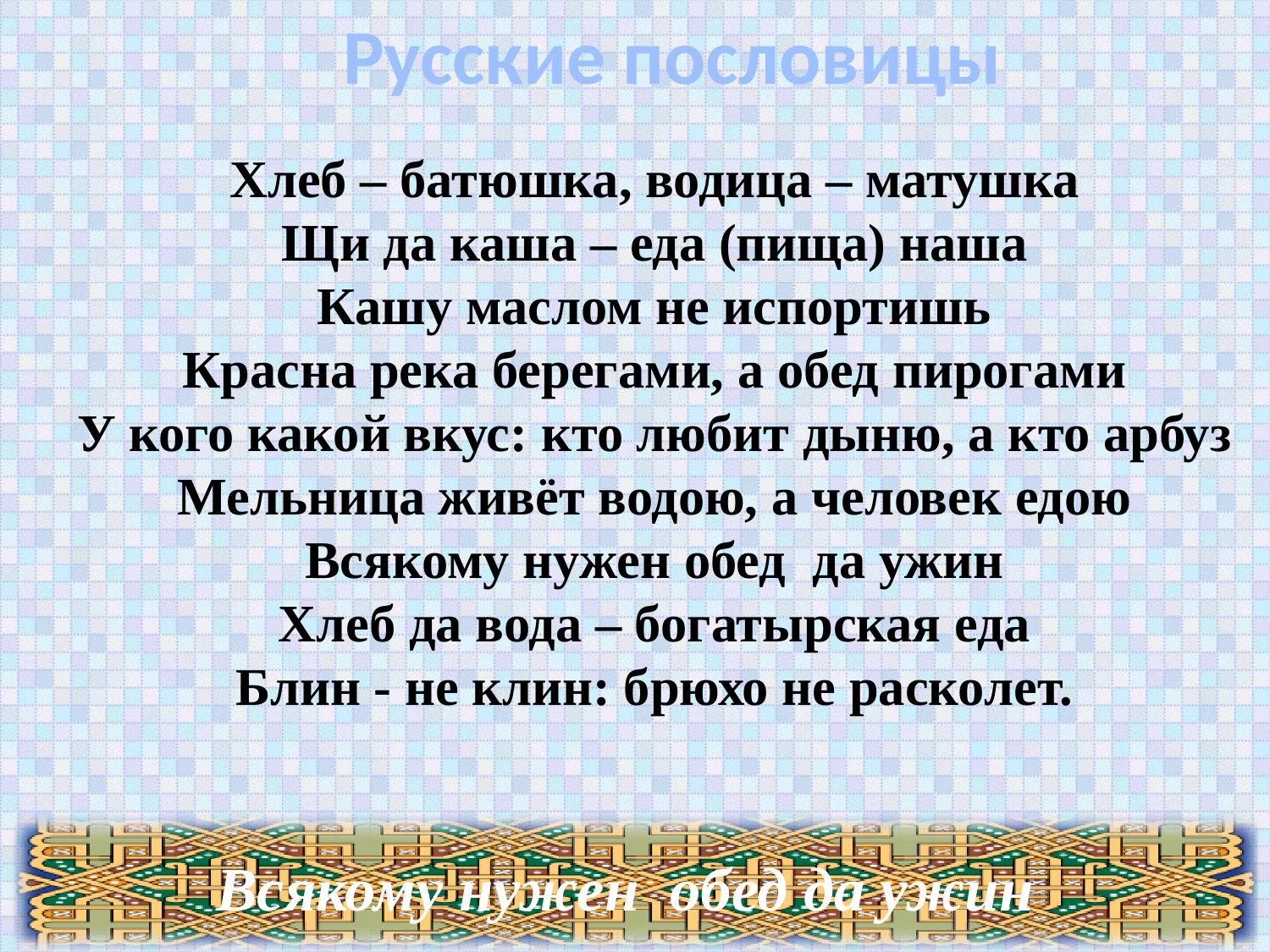

Русские пословицы
Хлеб – батюшка, водица – матушка
Щи да каша – еда (пища) наша
Кашу маслом не испортишь
Красна река берегами, а обед пирогами
У кого какой вкус: кто любит дыню, а кто арбуз
Мельница живёт водою, а человек едою
Всякому нужен обед  да ужин
Хлеб да вода – богатырская еда
Блин - не клин: брюхо не расколет.